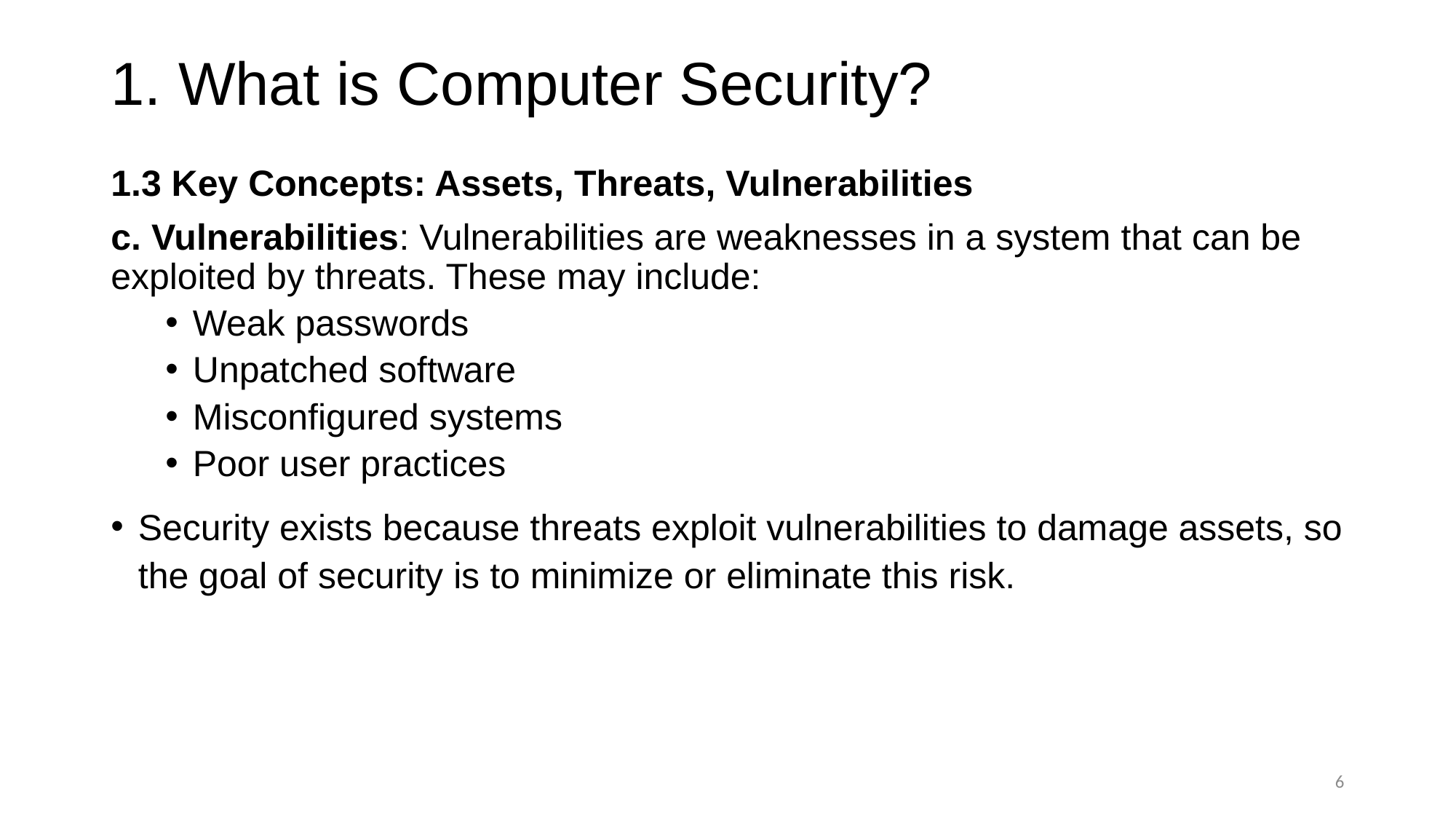

# 1. What is Computer Security?
1.3 Key Concepts: Assets, Threats, Vulnerabilities
c. Vulnerabilities: Vulnerabilities are weaknesses in a system that can be exploited by threats. These may include:
Weak passwords
Unpatched software
Misconfigured systems
Poor user practices
Security exists because threats exploit vulnerabilities to damage assets, so the goal of security is to minimize or eliminate this risk.
6